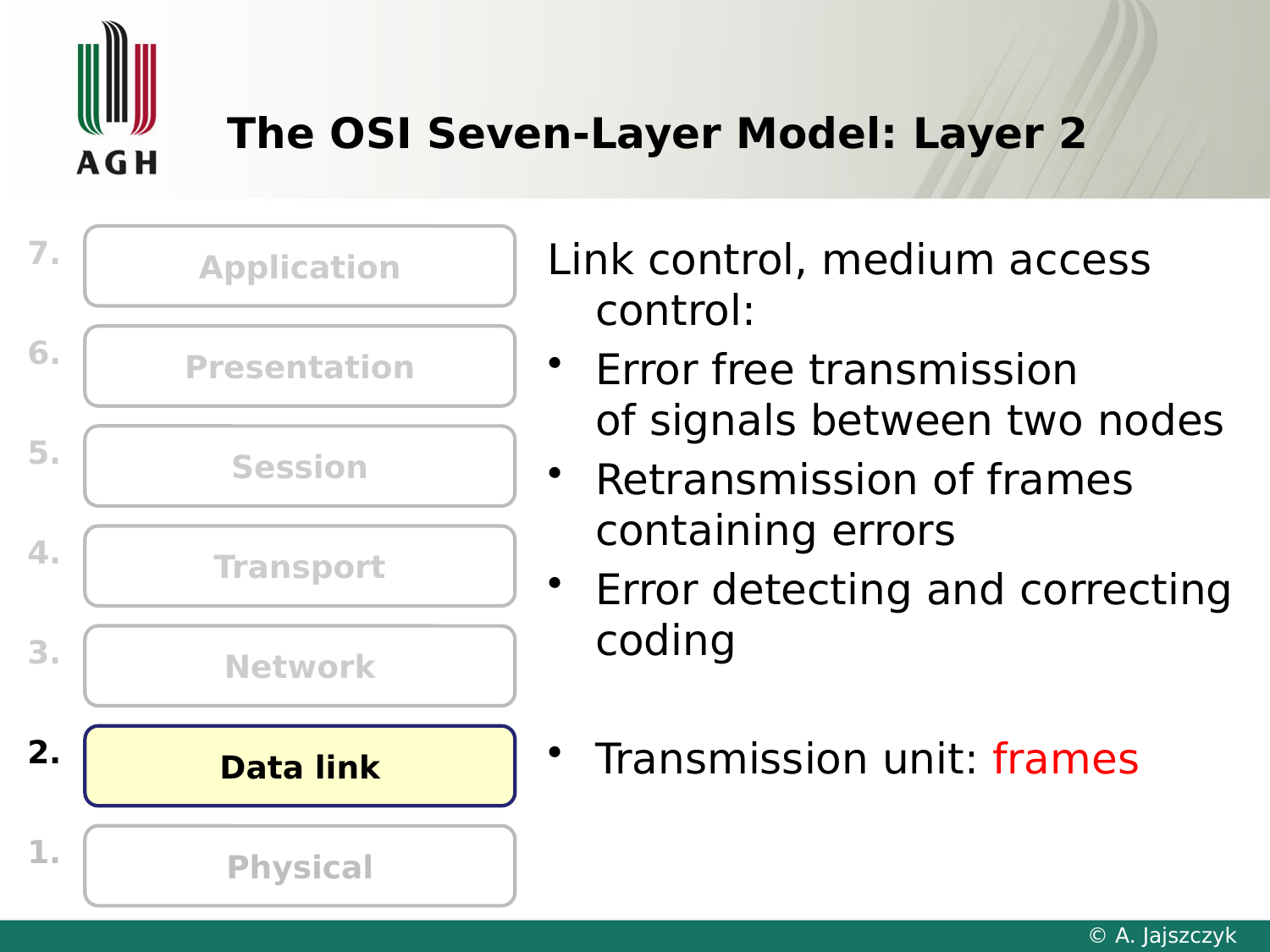

# The OSI Seven-Layer Model: Layer 2
Link control, medium access control:
Error free transmission
of signals between two nodes
Retransmission of frames containing errors
Error detecting and correcting coding

Transmission unit: frames

7.
Application
6.
Presentation
5.
Session
4.
Transport
3.
Network
2.
Data link
1.
Physical